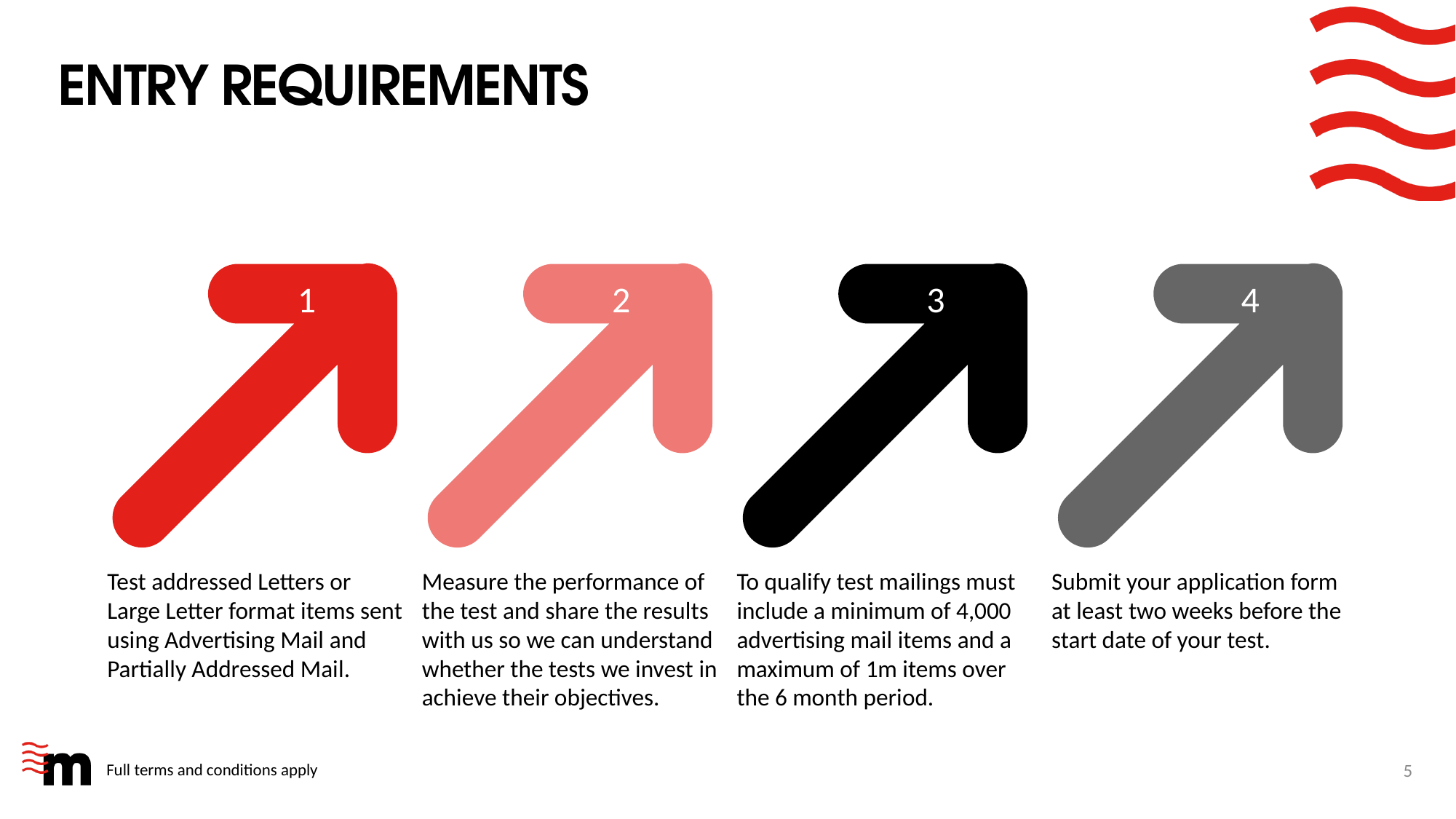

# Entry requirements

1
2
3
4
Test addressed Letters or Large Letter format items sent using Advertising Mail and Partially Addressed Mail.
Measure the performance of the test and share the results with us so we can understand whether the tests we invest in achieve their objectives.
To qualify test mailings must include a minimum of 4,000 advertising mail items and a maximum of 1m items over the 6 month period.
Submit your application form at least two weeks before the start date of your test.
5
Full terms and conditions apply